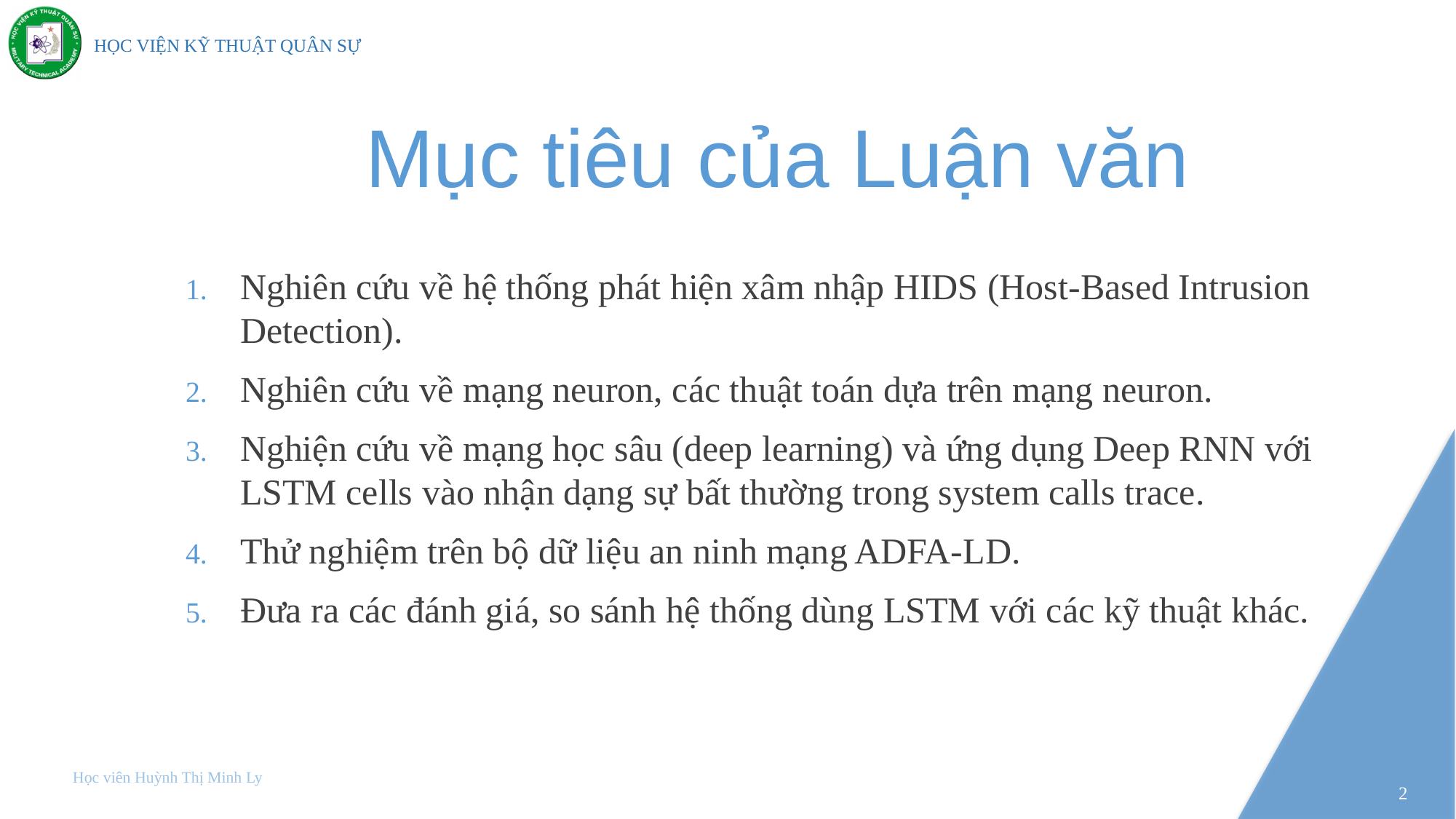

# Mục tiêu của Luận văn
Nghiên cứu về hệ thống phát hiện xâm nhập HIDS (Host-Based Intrusion Detection).
Nghiên cứu về mạng neuron, các thuật toán dựa trên mạng neuron.
Nghiện cứu về mạng học sâu (deep learning) và ứng dụng Deep RNN với LSTM cells vào nhận dạng sự bất thường trong system calls trace.
Thử nghiệm trên bộ dữ liệu an ninh mạng ADFA-LD.
Đưa ra các đánh giá, so sánh hệ thống dùng LSTM với các kỹ thuật khác.

Học viên Huỳnh Thị Minh Ly
2